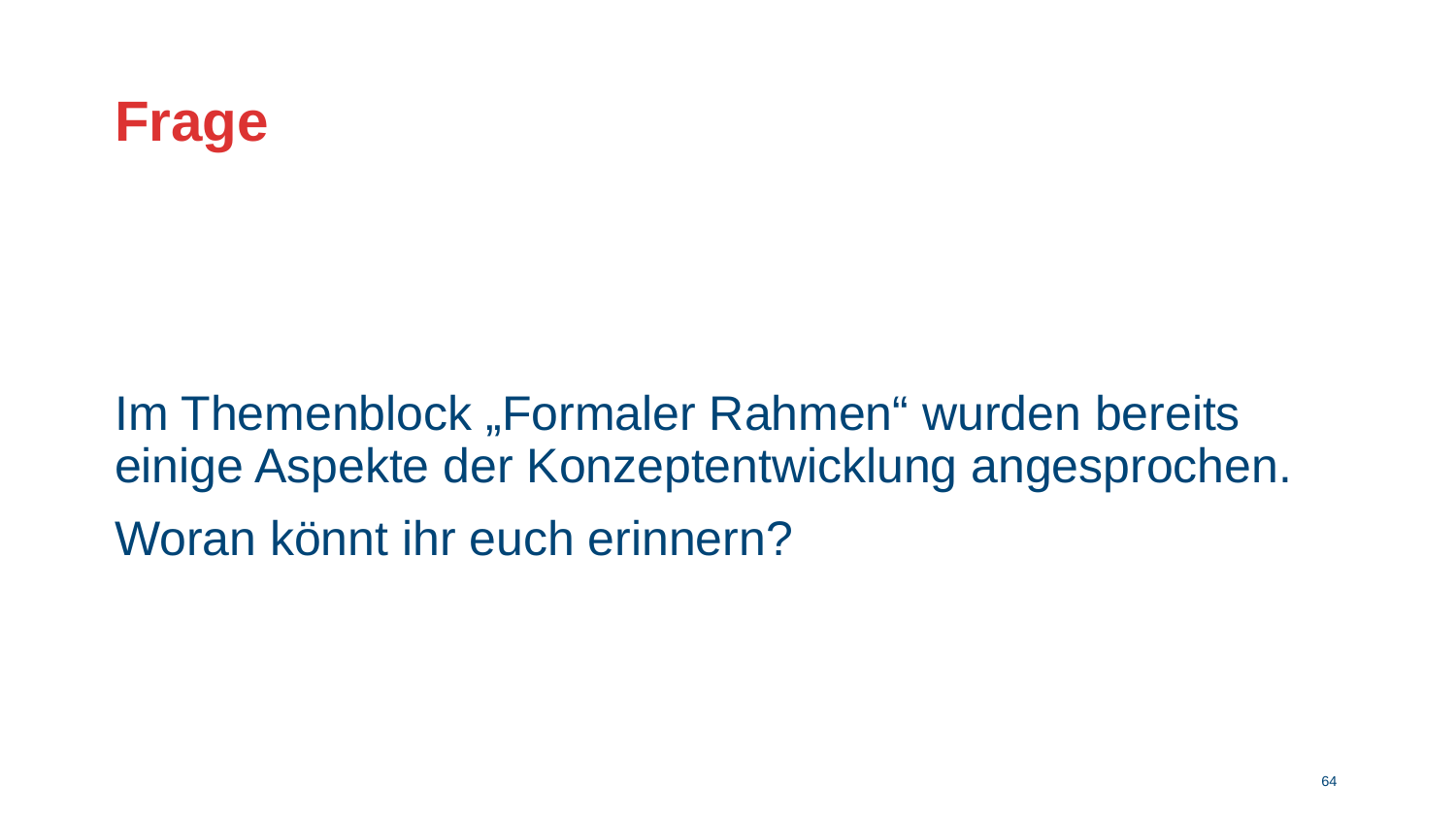

# Frage
Im Themenblock „Formaler Rahmen“ wurden bereits einige Aspekte der Konzeptentwicklung angesprochen.
Woran könnt ihr euch erinnern?
64